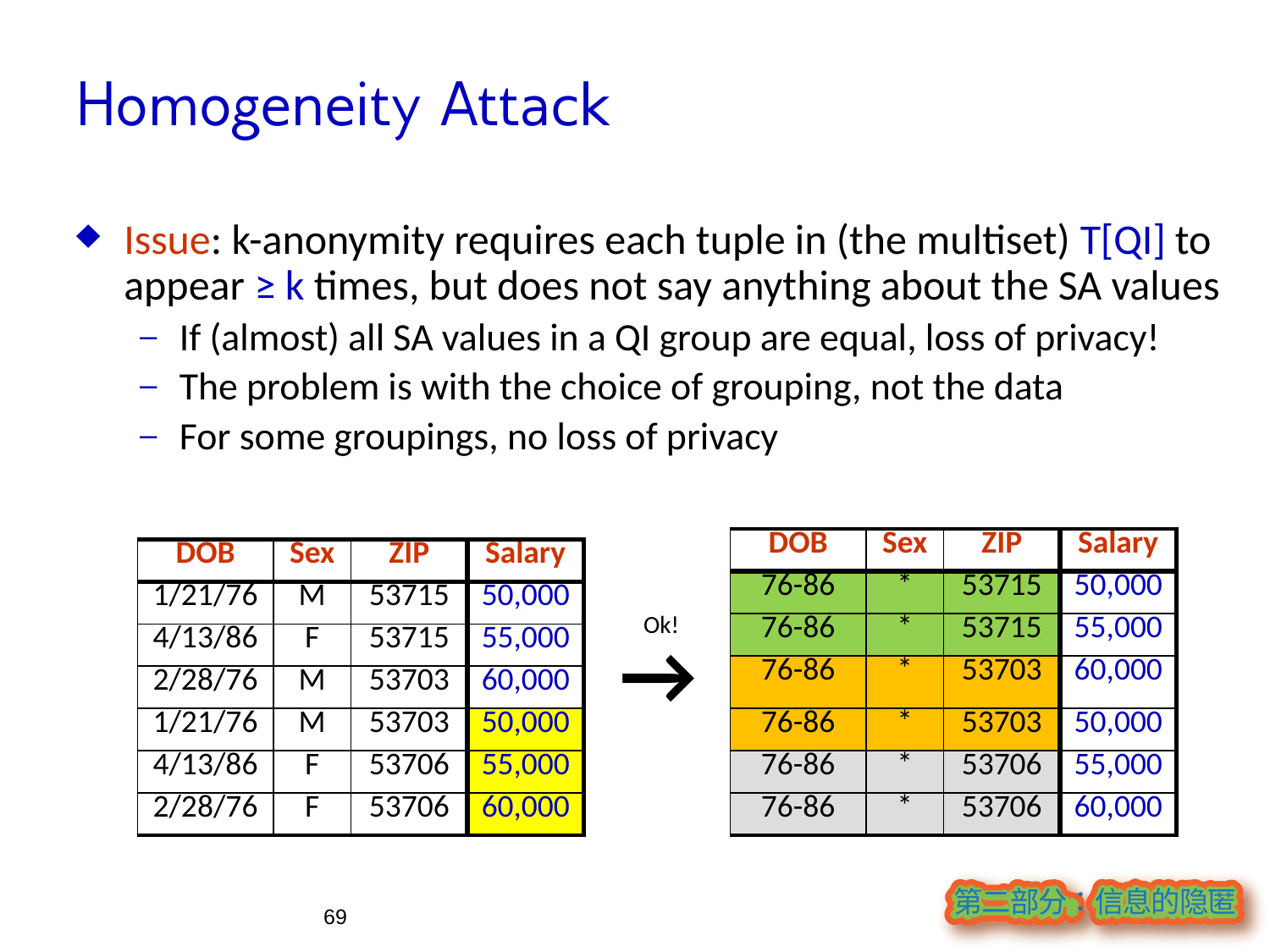

Homogeneity Attack
Issue: k-anonymity requires each tuple in (the multiset) T[QI] to appear ≥ k times, but does not say anything about the SA values
If (almost) all SA values in a QI group are equal, loss of privacy!
The problem is with the choice of grouping, not the data
For some groupings, no loss of privacy

| DOB | Sex | ZIP | Salary |
| --- | --- | --- | --- |
| 76-86 | \* | 53715 | 50,000 |
| 76-86 | \* | 53715 | 55,000 |
| 76-86 | \* | 53703 | 60,000 |
| 76-86 | \* | 53703 | 50,000 |
| 76-86 | \* | 53706 | 55,000 |
| 76-86 | \* | 53706 | 60,000 |
| DOB | Sex | ZIP | Salary |
| --- | --- | --- | --- |
| 1/21/76 | M | 53715 | 50,000 |
| 4/13/86 | F | 53715 | 55,000 |
| 2/28/76 | M | 53703 | 60,000 |
| 1/21/76 | M | 53703 | 50,000 |
| 4/13/86 | F | 53706 | 55,000 |
| 2/28/76 | F | 53706 | 60,000 |
Ok!
→
69